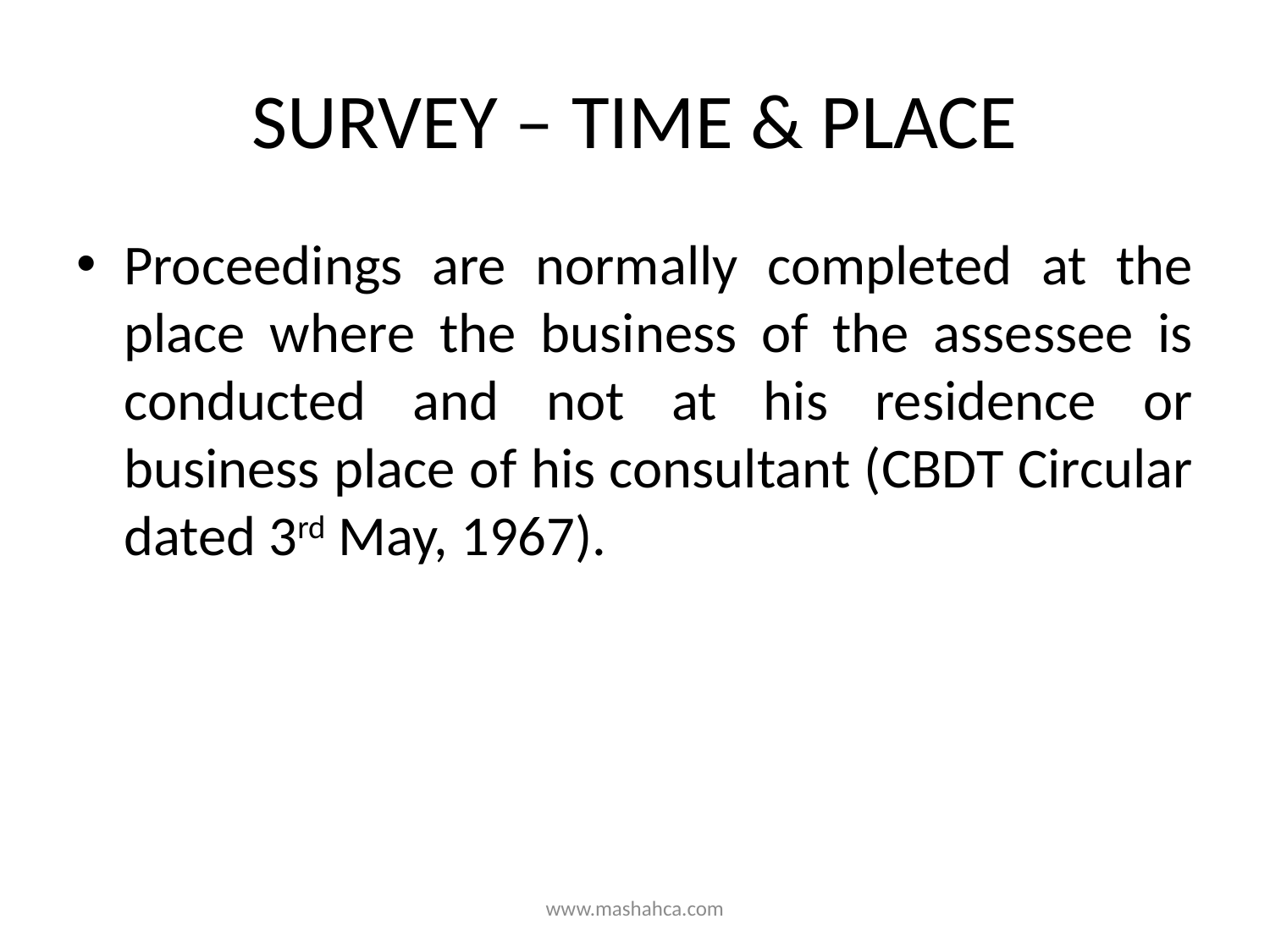

# SURVEY – TIME & PLACE
Proceedings are normally completed at the place where the business of the assessee is conducted and not at his residence or business place of his consultant (CBDT Circular dated 3rd May, 1967).
www.mashahca.com